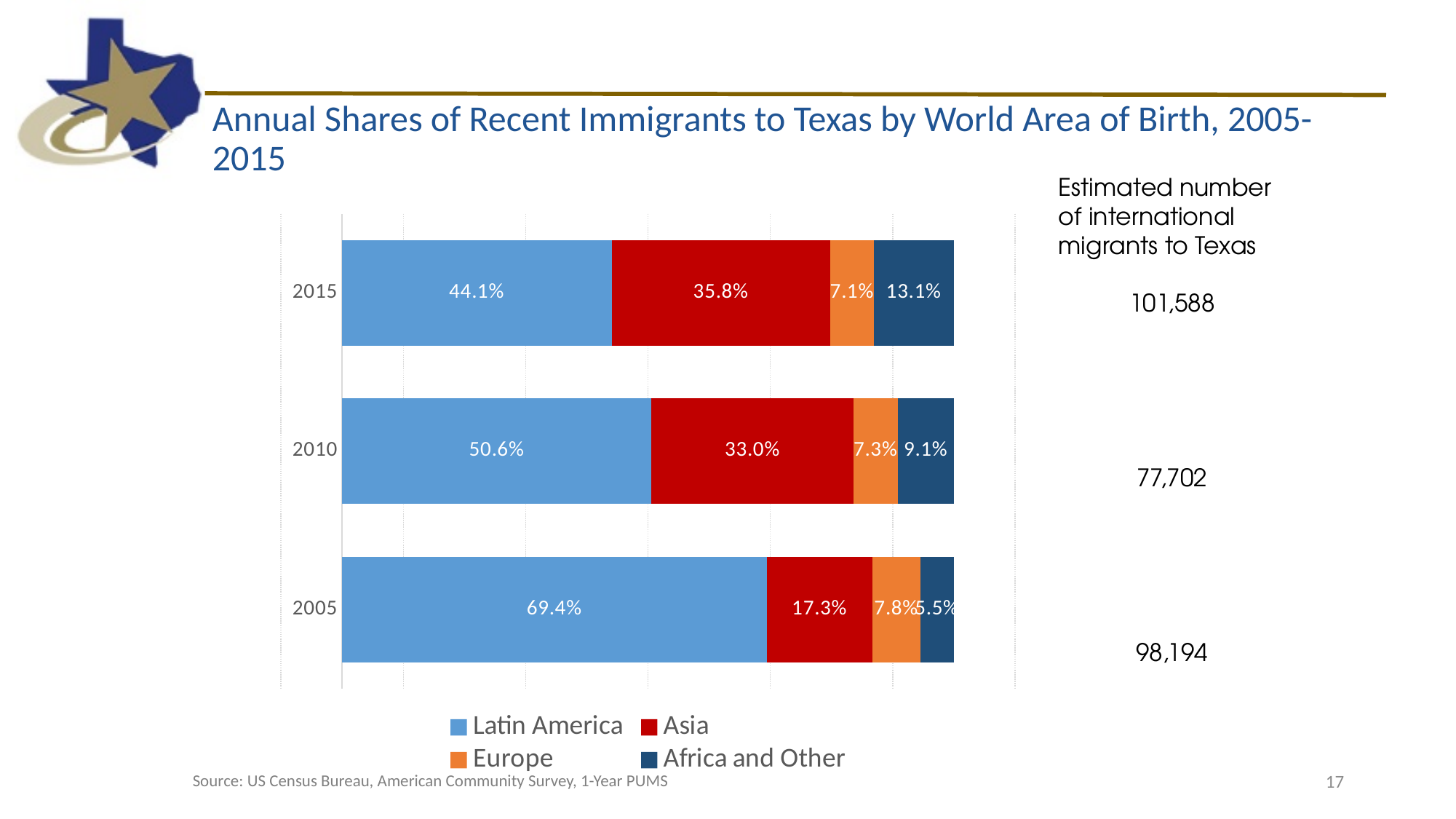

Annual Shares of Recent Immigrants to Texas by World Area of Birth, 2005-2015

Estimated number of international migrants to Texas

101,588

77,702

98,194

### Chart

| Category | Latin America | Asia | Europe | Africa and Other |
|---|---|---|---|---|
| 2015 | 0.4406717955763154 | 0.3575491138892705 | 0.0710743233960709 | 0.13070476713834317 |
| 2010 | 0.5058690565888091 | 0.33027322837768175 | 0.07252052187016696 | 0.09133719316334218 |
| 2005 | 0.6940696168287125 | 0.1729107573248512 | 0.07829023954353921 | 0.05472938630289715 |
17
Source: US Census Bureau, American Community Survey, 1-Year PUMS